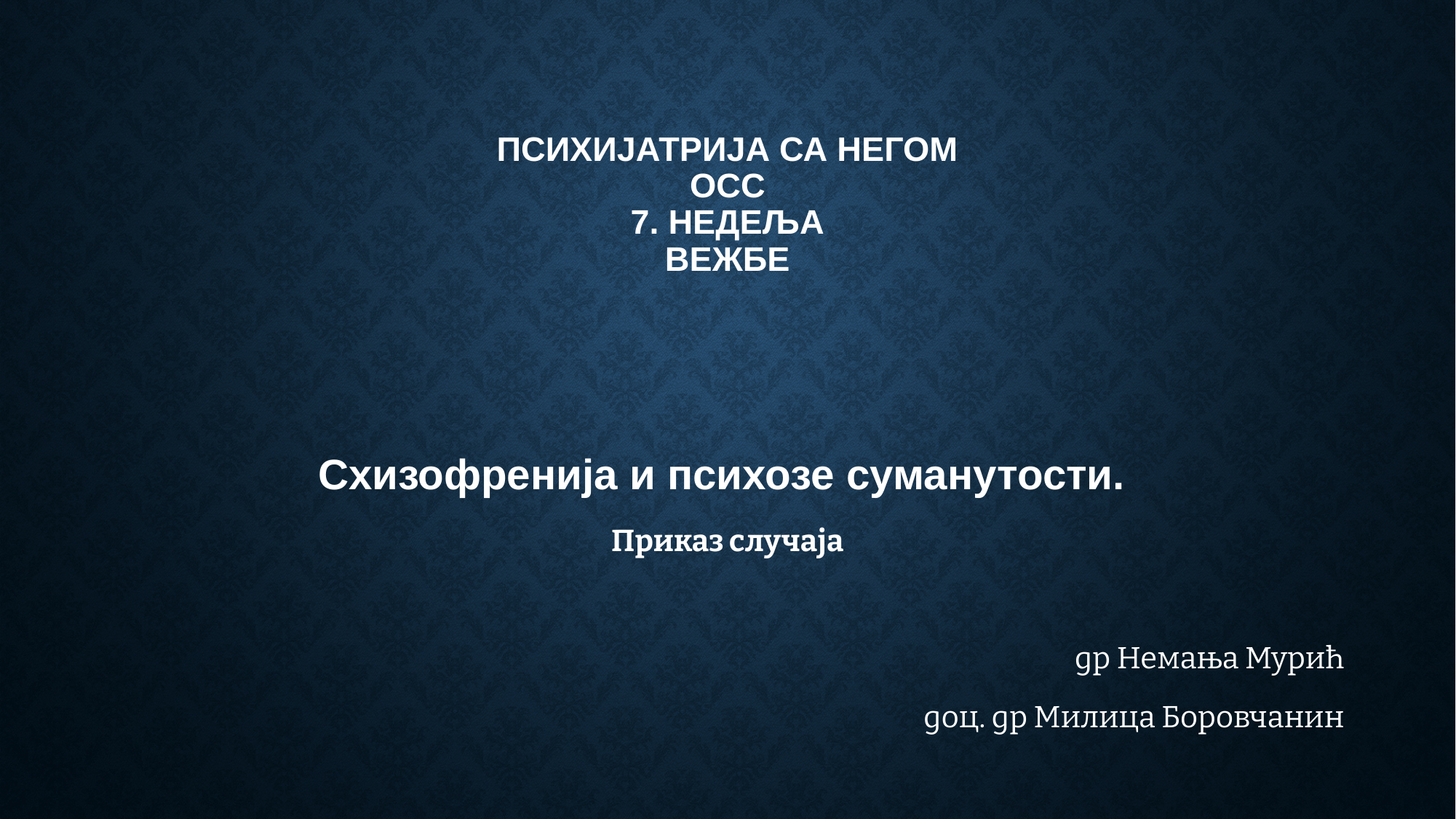

# ПСИХИЈАТРИЈА СА НЕГОМ ОСС 7. недеља вежбе
Схизофренија и психозе суманутости.
Приказ случаја

др Немања Мурић
доц. др Милица Боровчанин